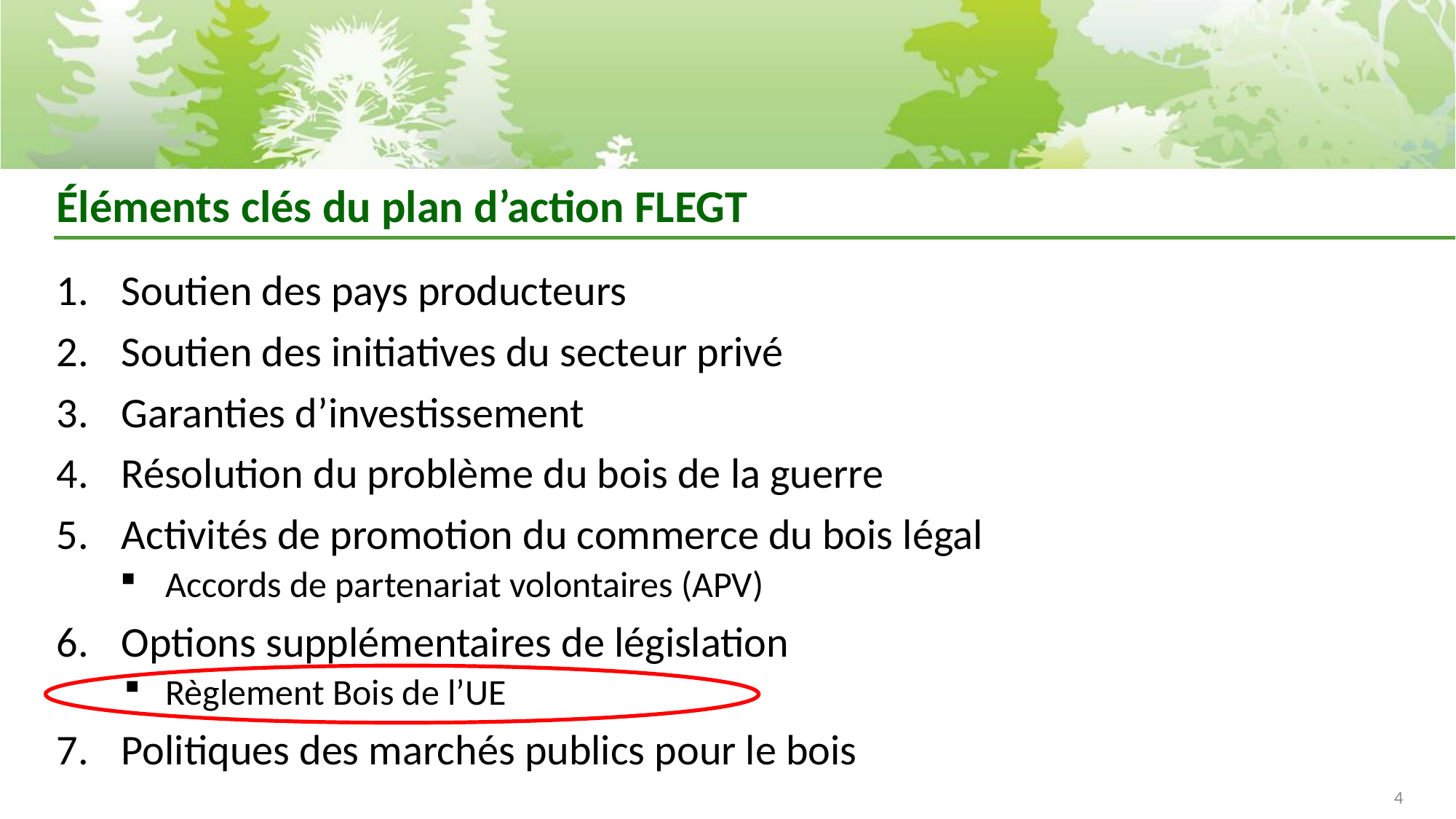

# Éléments clés du plan d’action FLEGT
Soutien des pays producteurs
Soutien des initiatives du secteur privé
Garanties d’investissement
Résolution du problème du bois de la guerre
Activités de promotion du commerce du bois légal
Accords de partenariat volontaires (APV)
Options supplémentaires de législation
Règlement Bois de l’UE
Politiques des marchés publics pour le bois

4